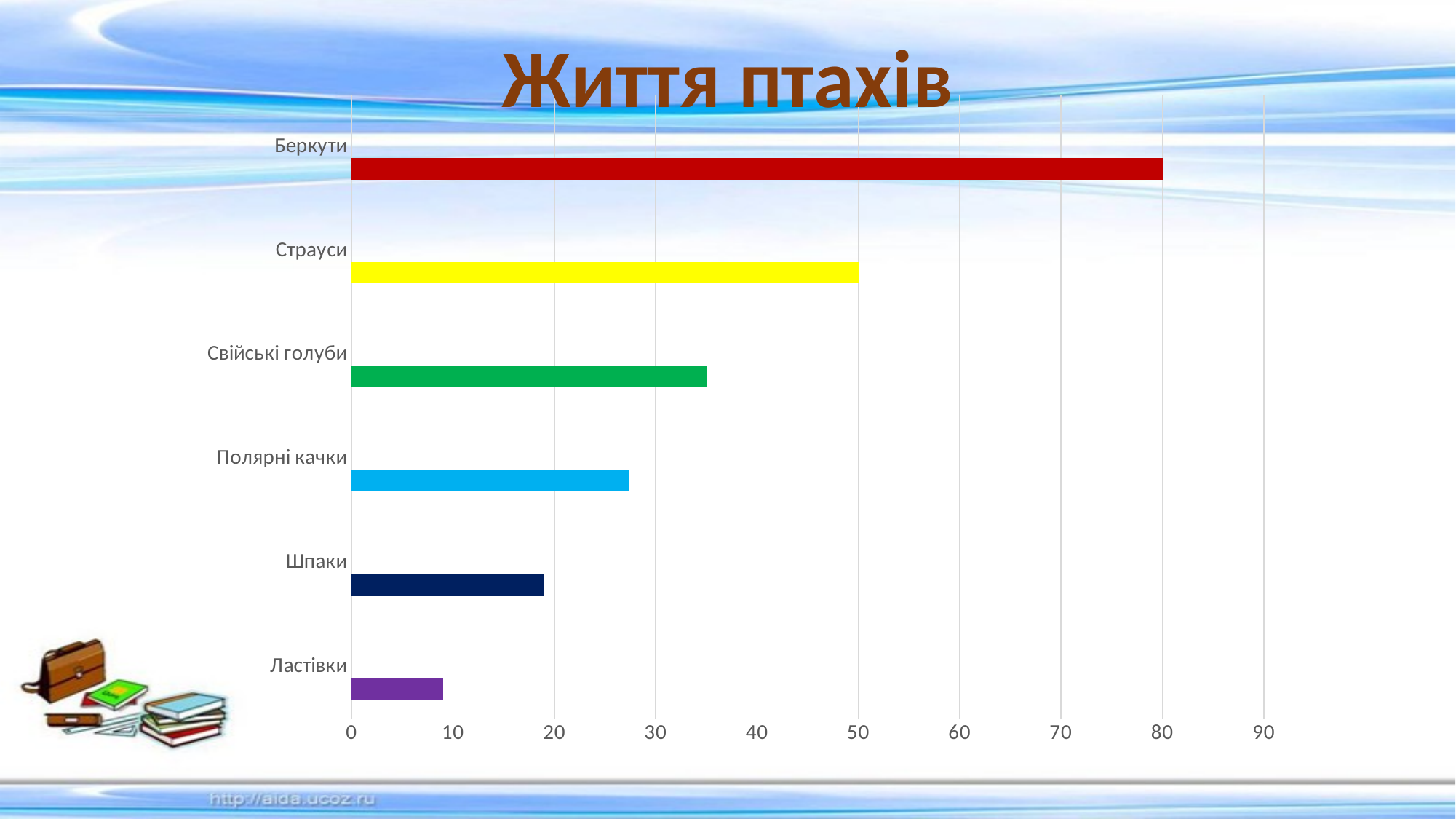

### Chart: Життя птахів

| Category | Життя птахів |  |  |
|---|---|---|---|
| Ластівки | 9.0 | None | None |
| Шпаки | 19.0 | None | None |
| Полярні качки | 27.4 | None | None |
| Свійські голуби | 35.0 | None | None |
| Страуси | 50.0 | None | None |
| Беркути | 80.0 | None | None |